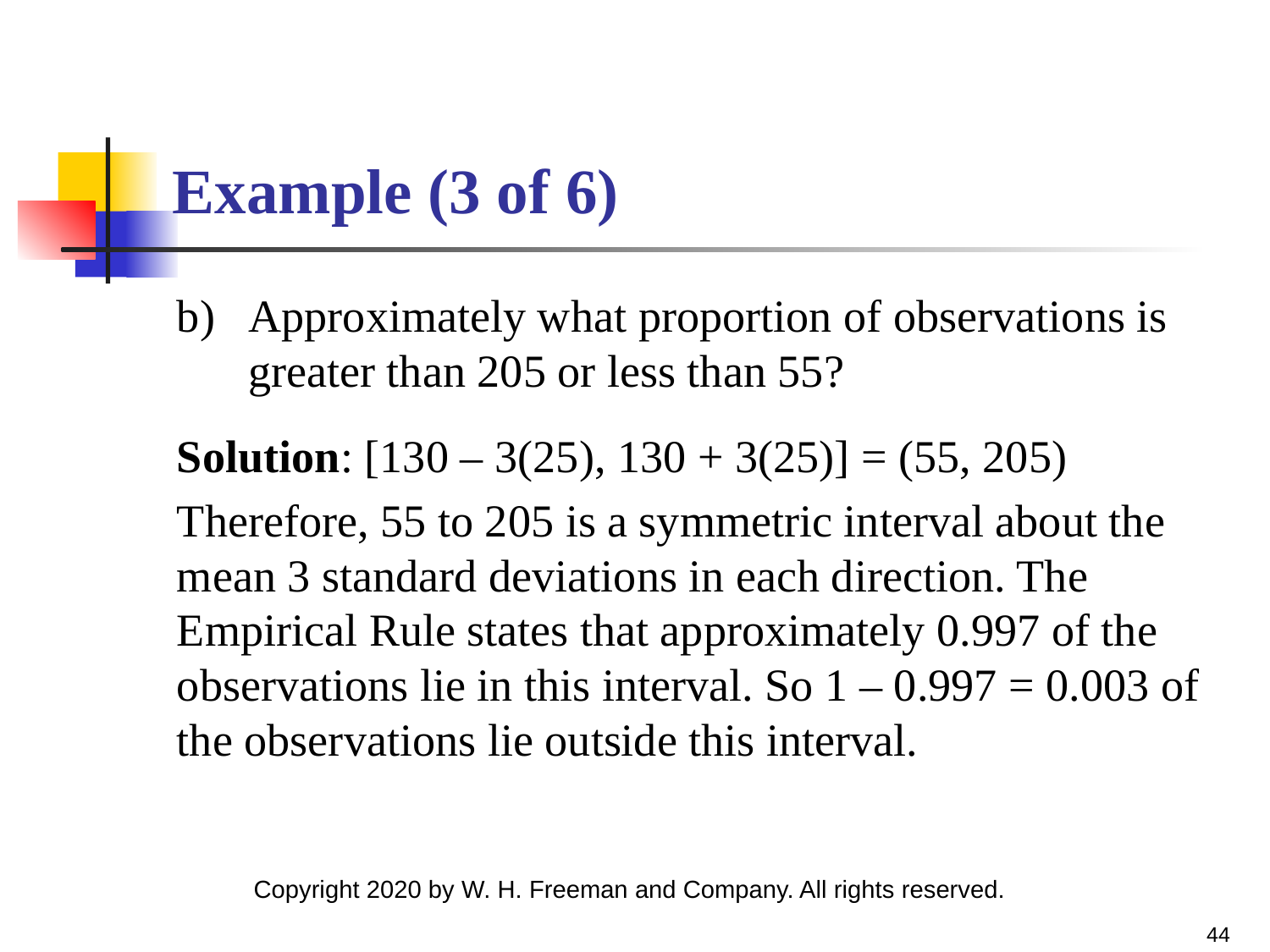

# Example (3 of 6)
Approximately what proportion of observations is greater than 205 or less than 55?
Solution: [130 – 3(25), 130 + 3(25)] = (55, 205)
Therefore, 55 to 205 is a symmetric interval about the mean 3 standard deviations in each direction. The Empirical Rule states that approximately 0.997 of the observations lie in this interval. So 1 – 0.997 = 0.003 of the observations lie outside this interval.